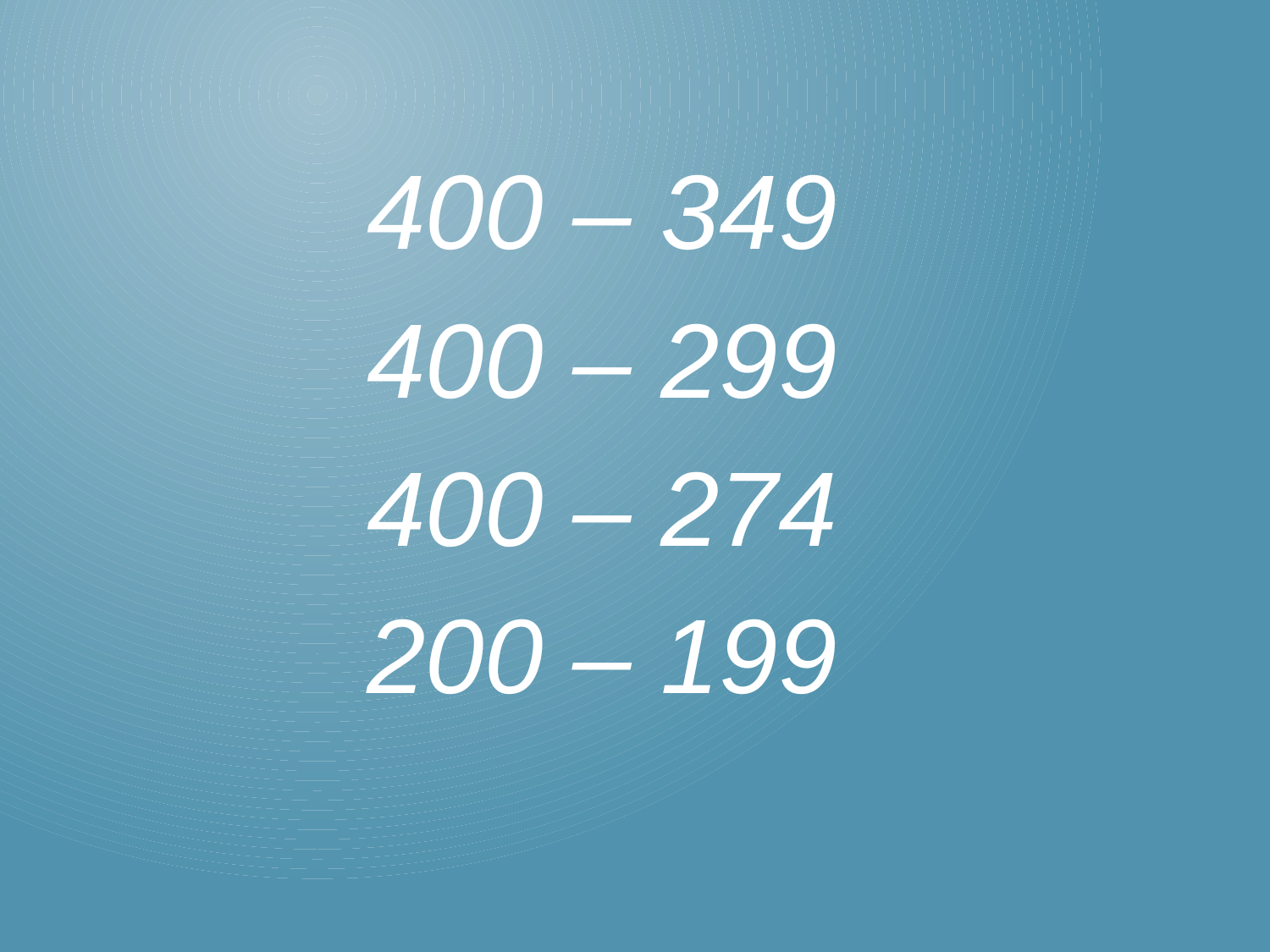

400 – 349
400 – 299
400 – 274
200 – 199